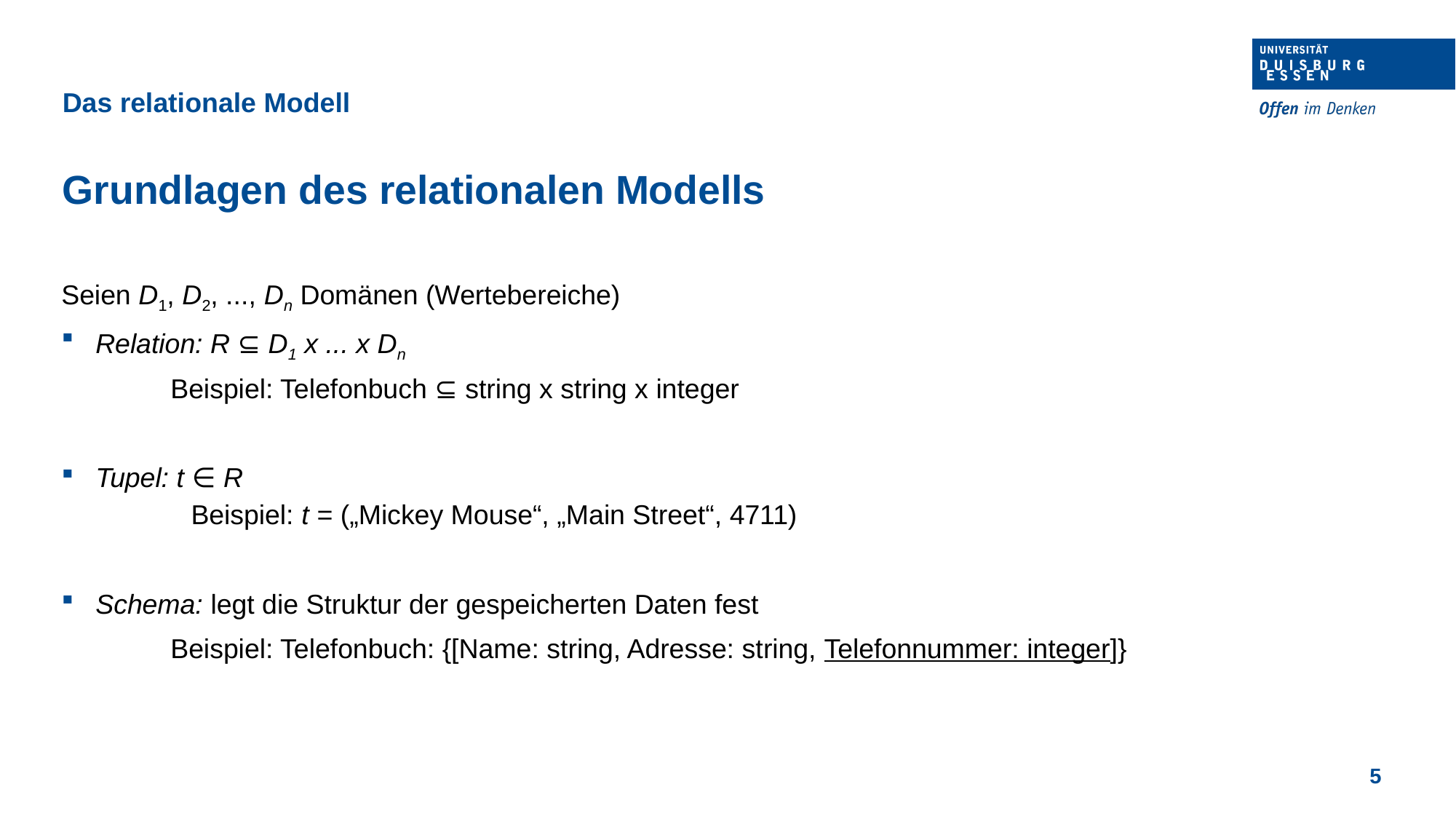

Das relationale Modell
Grundlagen des relationalen Modells
Seien D1, D2, ..., Dn Domänen (Wertebereiche)
Relation: R ⊆ D1 x ... x Dn
	Beispiel: Telefonbuch ⊆ string x string x integer

Tupel: t ∈ R
	Beispiel: t = („Mickey Mouse“, „Main Street“, 4711)

Schema: legt die Struktur der gespeicherten Daten fest
	Beispiel: Telefonbuch: {[Name: string, Adresse: string, Telefonnummer: integer]}

5